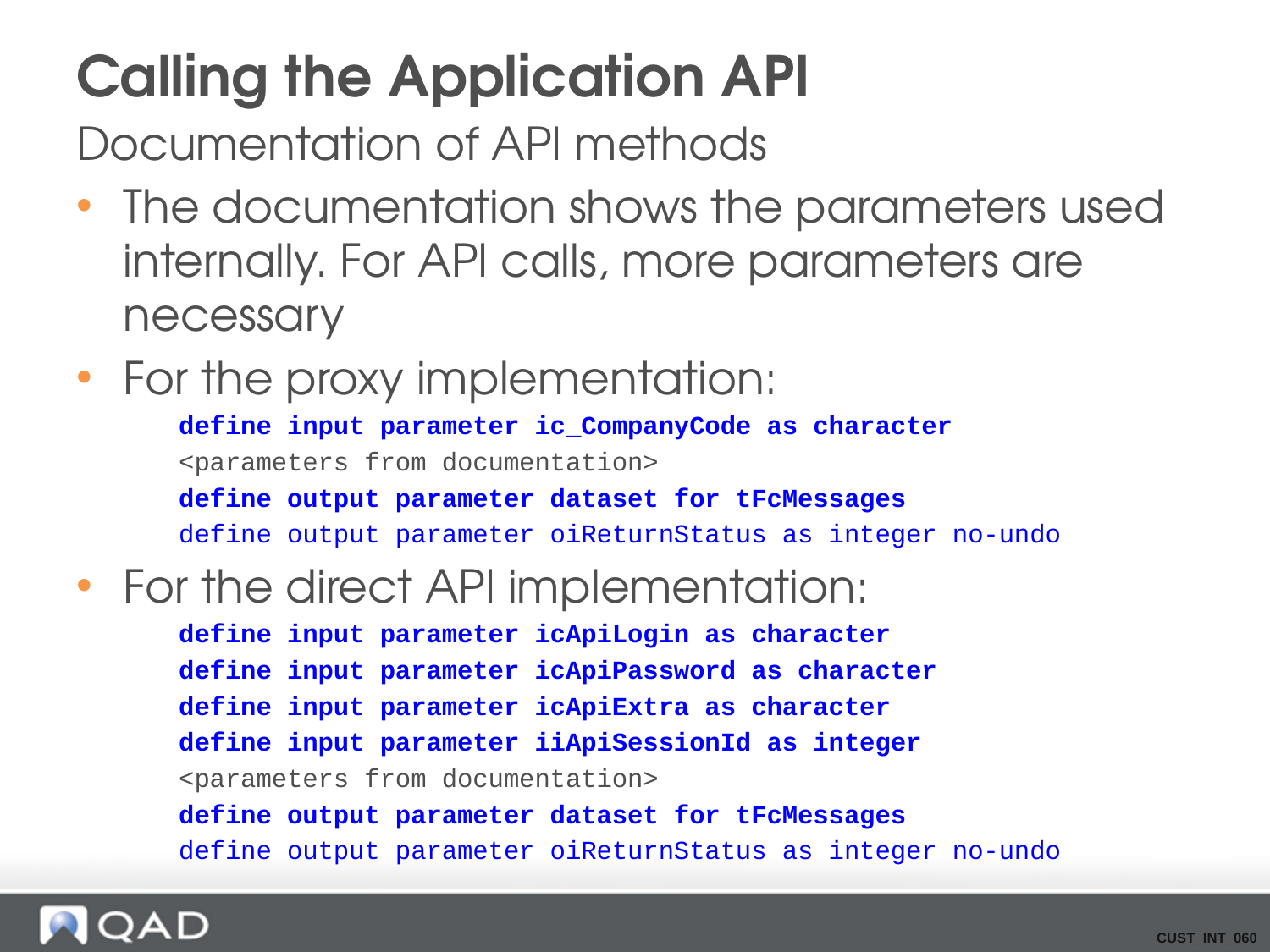

# Calling the Application API
Documentation of API methods
The documentation shows the parameters used internally. For API calls, more parameters are necessary
For the proxy implementation:
		define input parameter ic_CompanyCode as character
		<parameters from documentation>
		define output parameter dataset for tFcMessages
		define output parameter oiReturnStatus as integer no-undo
For the direct API implementation:
		define input parameter icApiLogin as character
		define input parameter icApiPassword as character
		define input parameter icApiExtra as character
		define input parameter iiApiSessionId as integer
		<parameters from documentation>
		define output parameter dataset for tFcMessages
		define output parameter oiReturnStatus as integer no-undo
CUST_INT_060